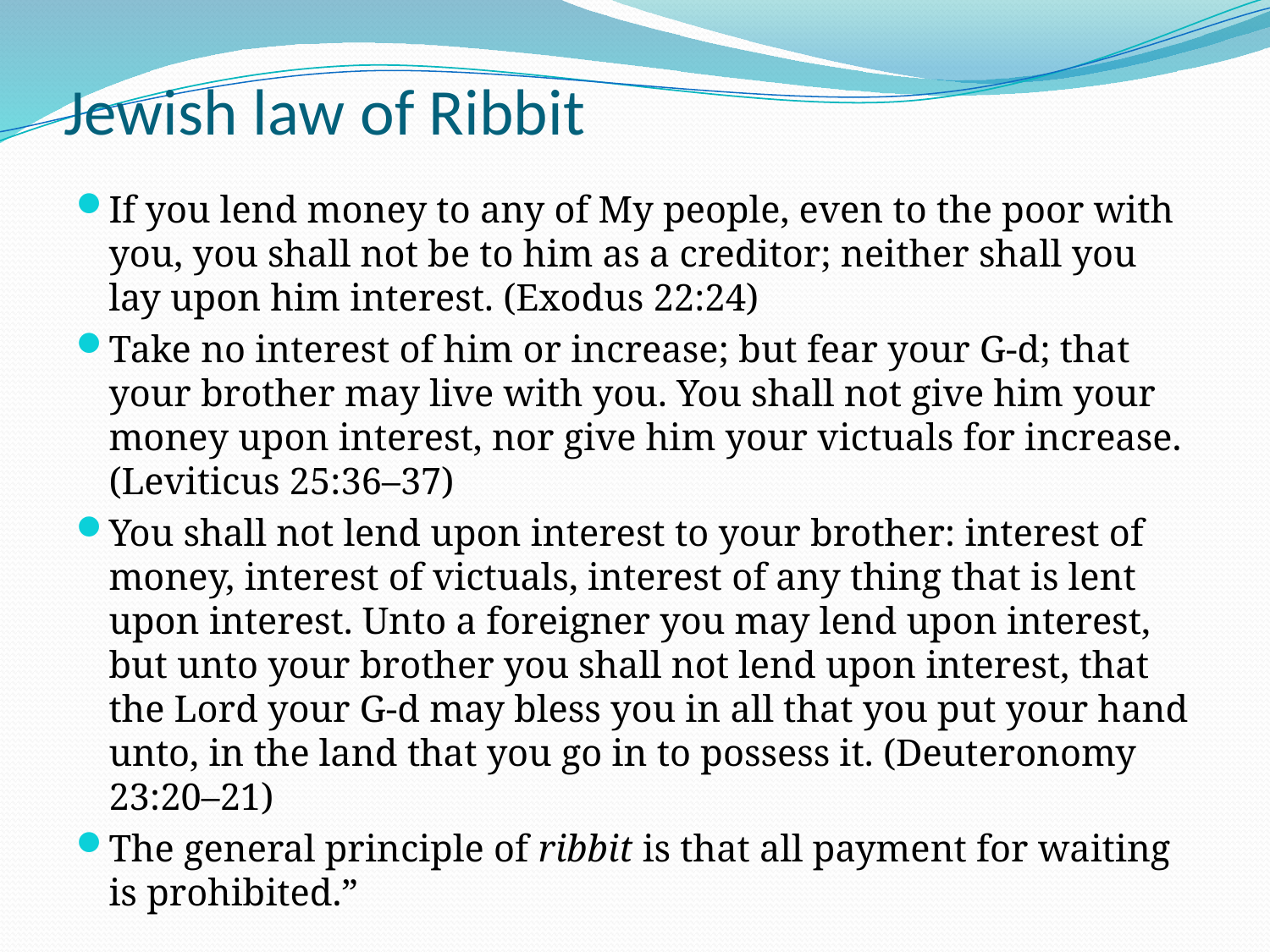

# Jewish law of Ribbit
If you lend money to any of My people, even to the poor with you, you shall not be to him as a creditor; neither shall you lay upon him interest. (Exodus 22:24)
Take no interest of him or increase; but fear your G-d; that your brother may live with you. You shall not give him your money upon interest, nor give him your victuals for increase. (Leviticus 25:36–37)
You shall not lend upon interest to your brother: interest of money, interest of victuals, interest of any thing that is lent upon interest. Unto a foreigner you may lend upon interest, but unto your brother you shall not lend upon interest, that the Lord your G-d may bless you in all that you put your hand unto, in the land that you go in to possess it. (Deuteronomy 23:20–21)
The general principle of ribbit is that all payment for waiting is prohibited.”